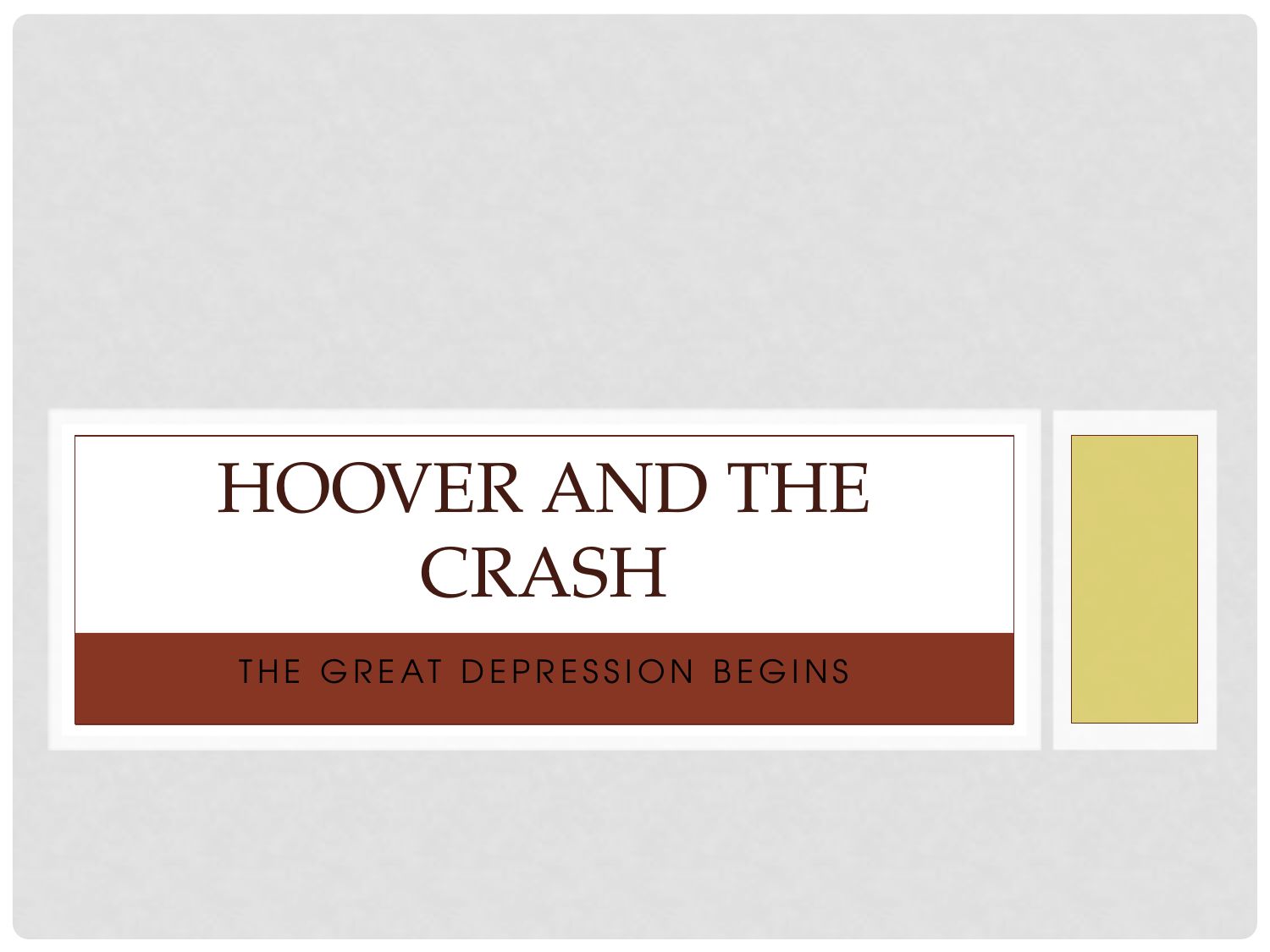

# Hoover and the Crash
The Great Depression Begins